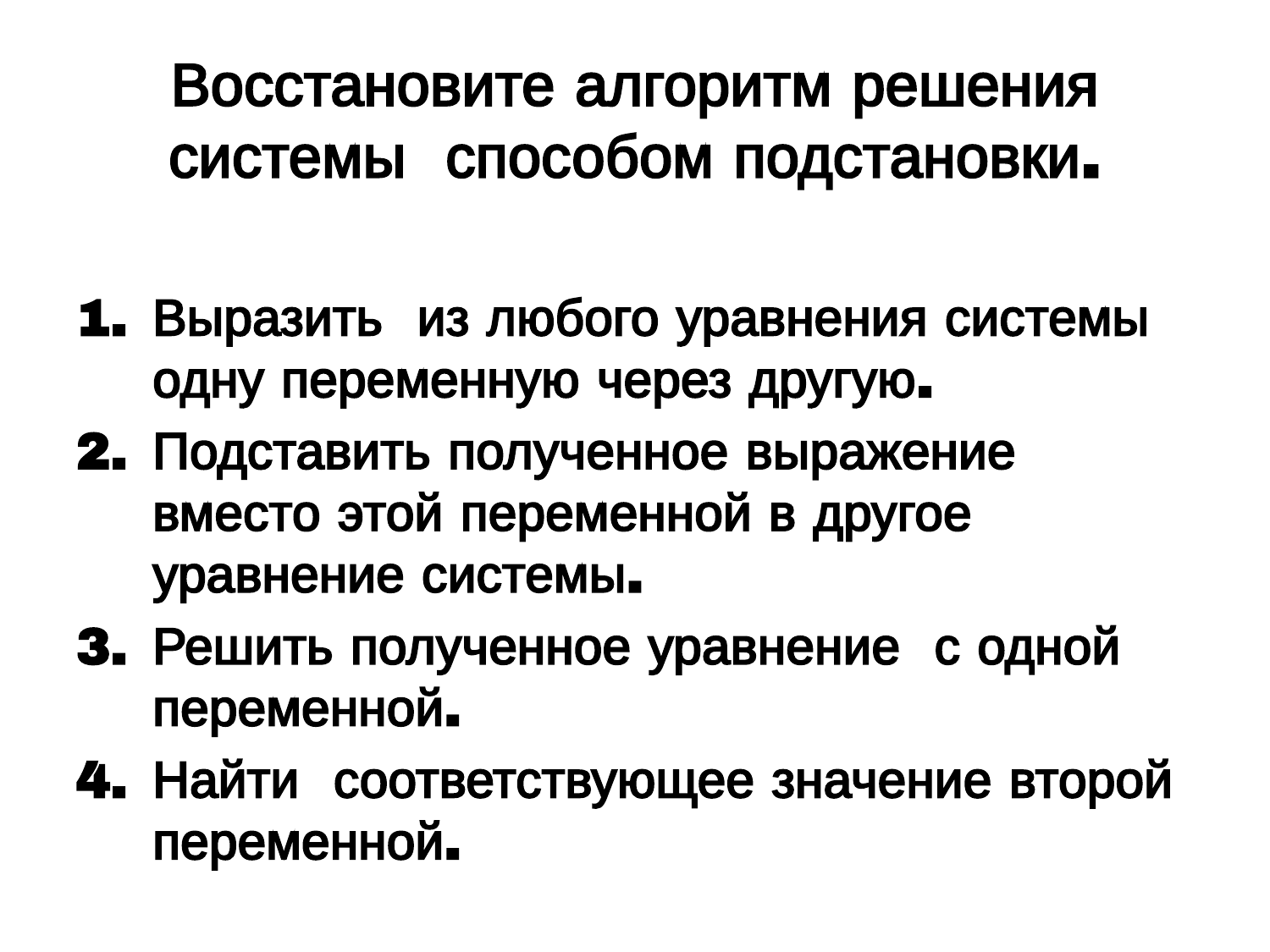

# Восстановите алгоритм решения системы  способом подстановки.
Выразить  из любого уравнения системы одну переменную через другую.
Подставить полученное выражение вместо этой переменной в другое уравнение системы.
Решить полученное уравнение  с одной переменной.
Найти  соответствующее значение второй переменной.